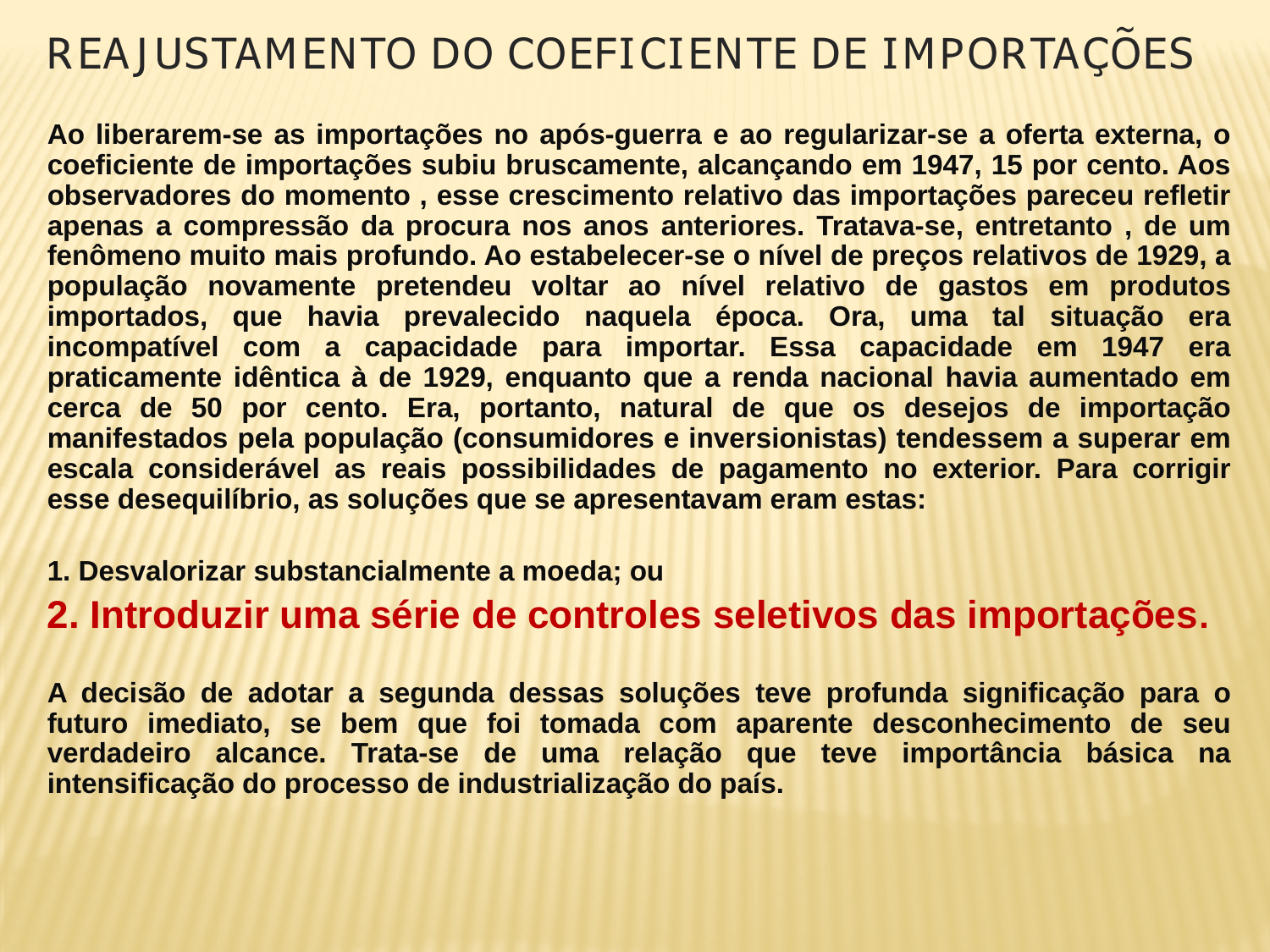

REAJUSTAMENTO DO COEFICIENTE DE IMPORTAÇÕES

Ao liberarem-se as importações no após-guerra e ao regularizar-se a oferta externa, o coeficiente de importações subiu bruscamente, alcançando em 1947, 15 por cento. Aos observadores do momento , esse crescimento relativo das importações pareceu refletir apenas a compressão da procura nos anos anteriores. Tratava-se, entretanto , de um fenômeno muito mais profundo. Ao estabelecer-se o nível de preços relativos de 1929, a população novamente pretendeu voltar ao nível relativo de gastos em produtos importados, que havia prevalecido naquela época. Ora, uma tal situação era incompatível com a capacidade para importar. Essa capacidade em 1947 era praticamente idêntica à de 1929, enquanto que a renda nacional havia aumentado em cerca de 50 por cento. Era, portanto, natural de que os desejos de importação manifestados pela população (consumidores e inversionistas) tendessem a superar em escala considerável as reais possibilidades de pagamento no exterior. Para corrigir esse desequilíbrio, as soluções que se apresentavam eram estas:

1. Desvalorizar substancialmente a moeda; ou
2. Introduzir uma série de controles seletivos das importações.

A decisão de adotar a segunda dessas soluções teve profunda significação para o futuro imediato, se bem que foi tomada com aparente desconhecimento de seu verdadeiro alcance. Trata-se de uma relação que teve importância básica na intensificação do processo de industrialização do país.